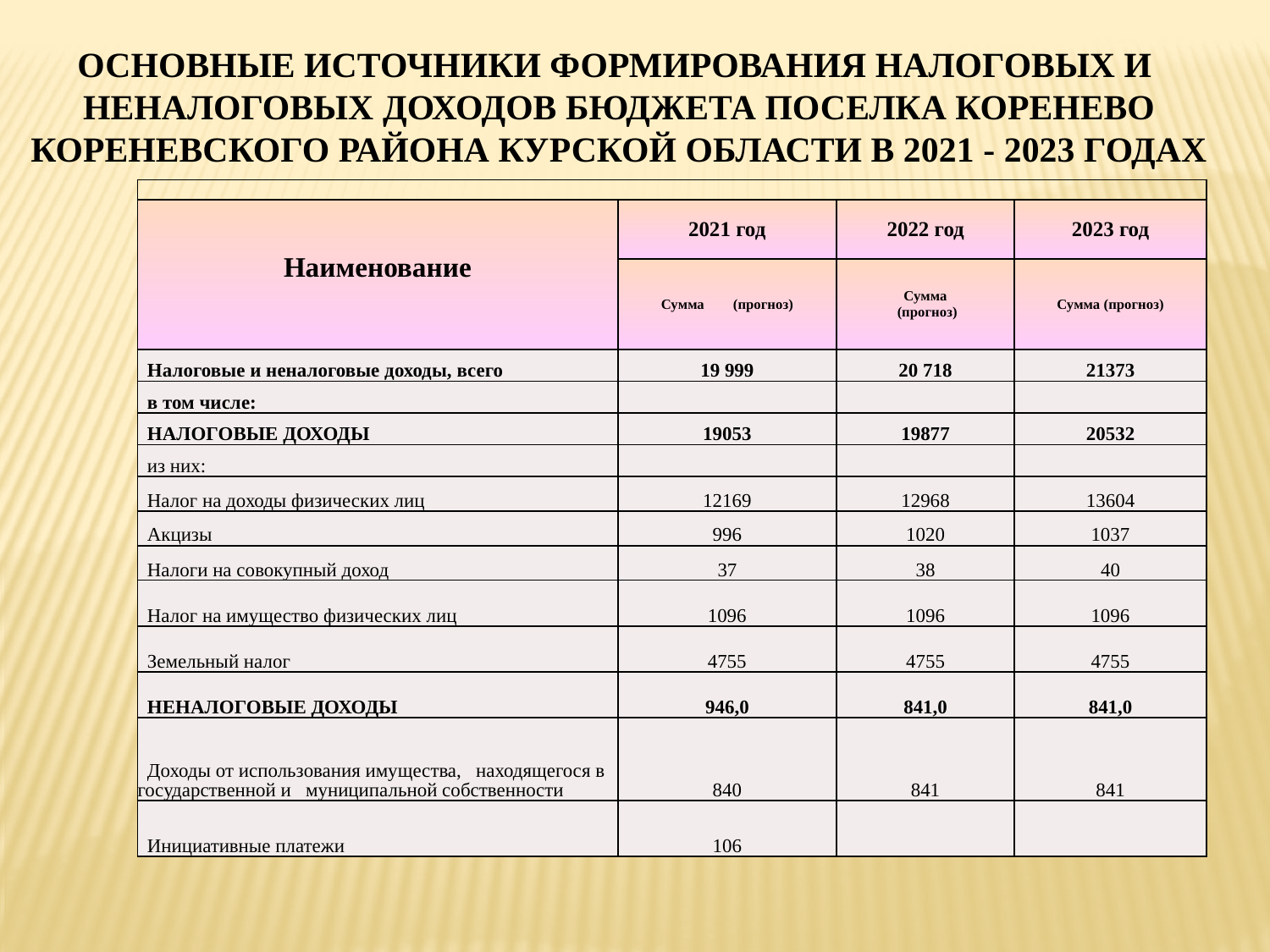

Основные источники формирования налоговых и
неналоговых доходов бюджета поселка Коренево кореневского района курской области в 2021 - 2023 годах
|  |  |  |  |
| --- | --- | --- | --- |
| Наименование | 2021 год | 2022 год | 2023 год |
|  | Сумма (прогноз) | Сумма (прогноз) | Сумма (прогноз) |
| Налоговые и неналоговые доходы, всего | 19 999 | 20 718 | 21373 |
| в том числе: |  |  |  |
| НАЛОГОВЫЕ ДОХОДЫ | 19053 | 19877 | 20532 |
| из них: |  |  |  |
| Налог на доходы физических лиц | 12169 | 12968 | 13604 |
| Акцизы | 996 | 1020 | 1037 |
| Налоги на совокупный доход | 37 | 38 | 40 |
| Налог на имущество физических лиц | 1096 | 1096 | 1096 |
| Земельный налог | 4755 | 4755 | 4755 |
| НЕНАЛОГОВЫЕ ДОХОДЫ | 946,0 | 841,0 | 841,0 |
| Доходы от использования имущества, находящегося в государственной и муниципальной собственности | 840 | 841 | 841 |
| Инициативные платежи | 106 |  |  |